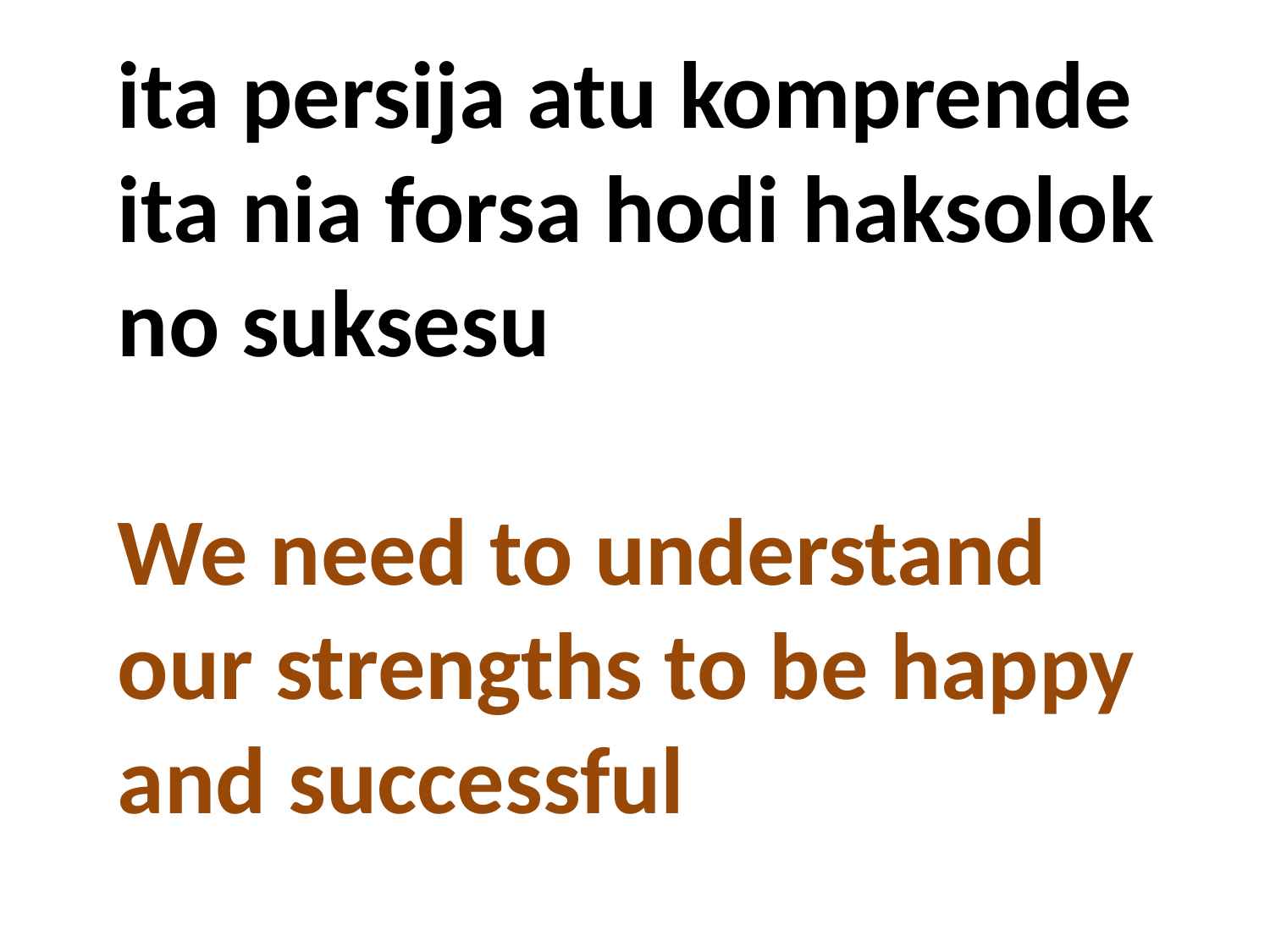

ita persija atu komprende ita nia forsa hodi haksolok no suksesu
We need to understand our strengths to be happy and successful